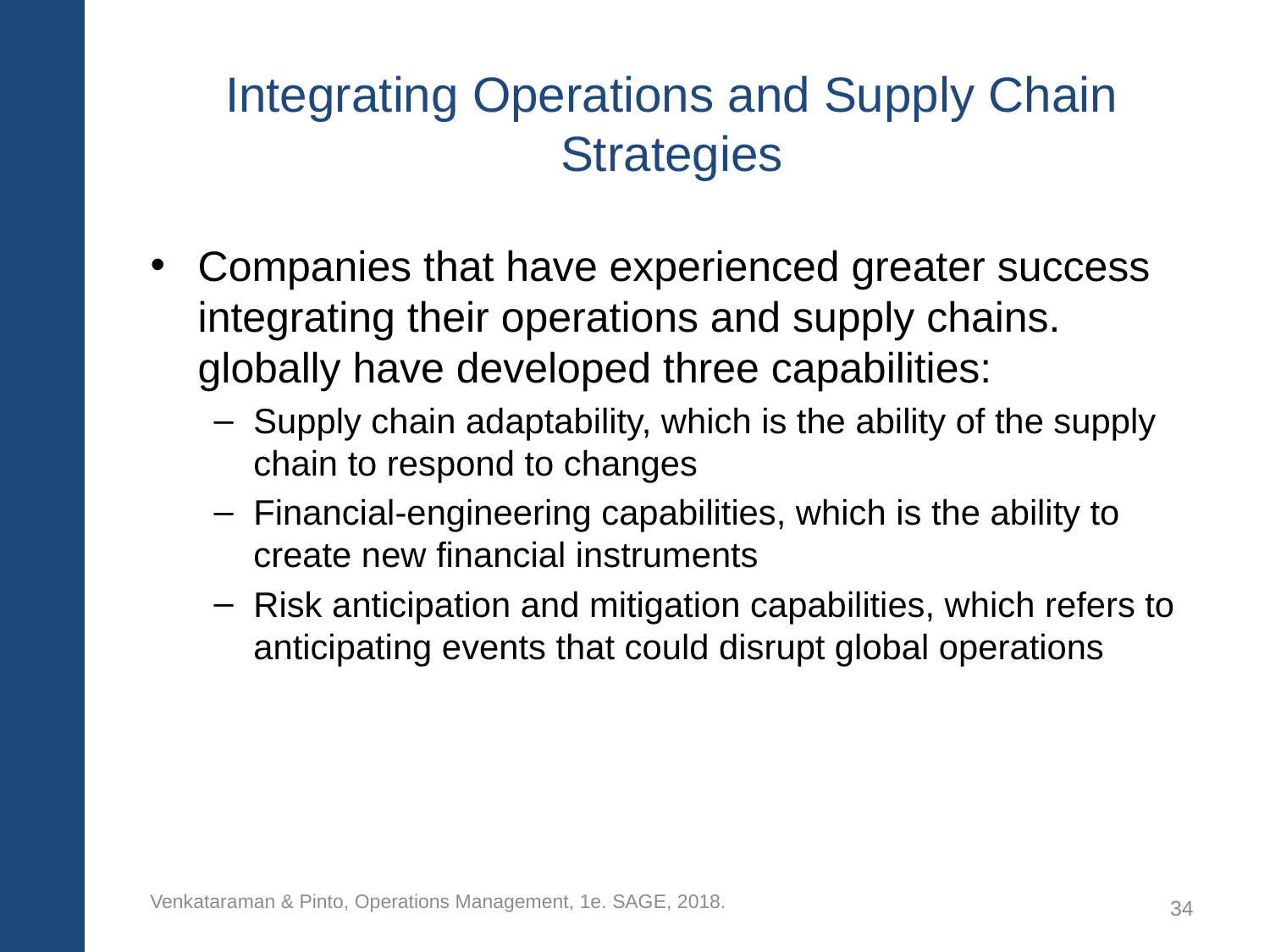

# Integrating Operations and Supply Chain Strategies
Companies that have experienced greater success integrating their operations and supply chains. globally have developed three capabilities:
Supply chain adaptability, which is the ability of the supply chain to respond to changes
Financial-engineering capabilities, which is the ability to create new financial instruments
Risk anticipation and mitigation capabilities, which refers to anticipating events that could disrupt global operations
Venkataraman & Pinto, Operations Management, 1e. SAGE, 2018.
34